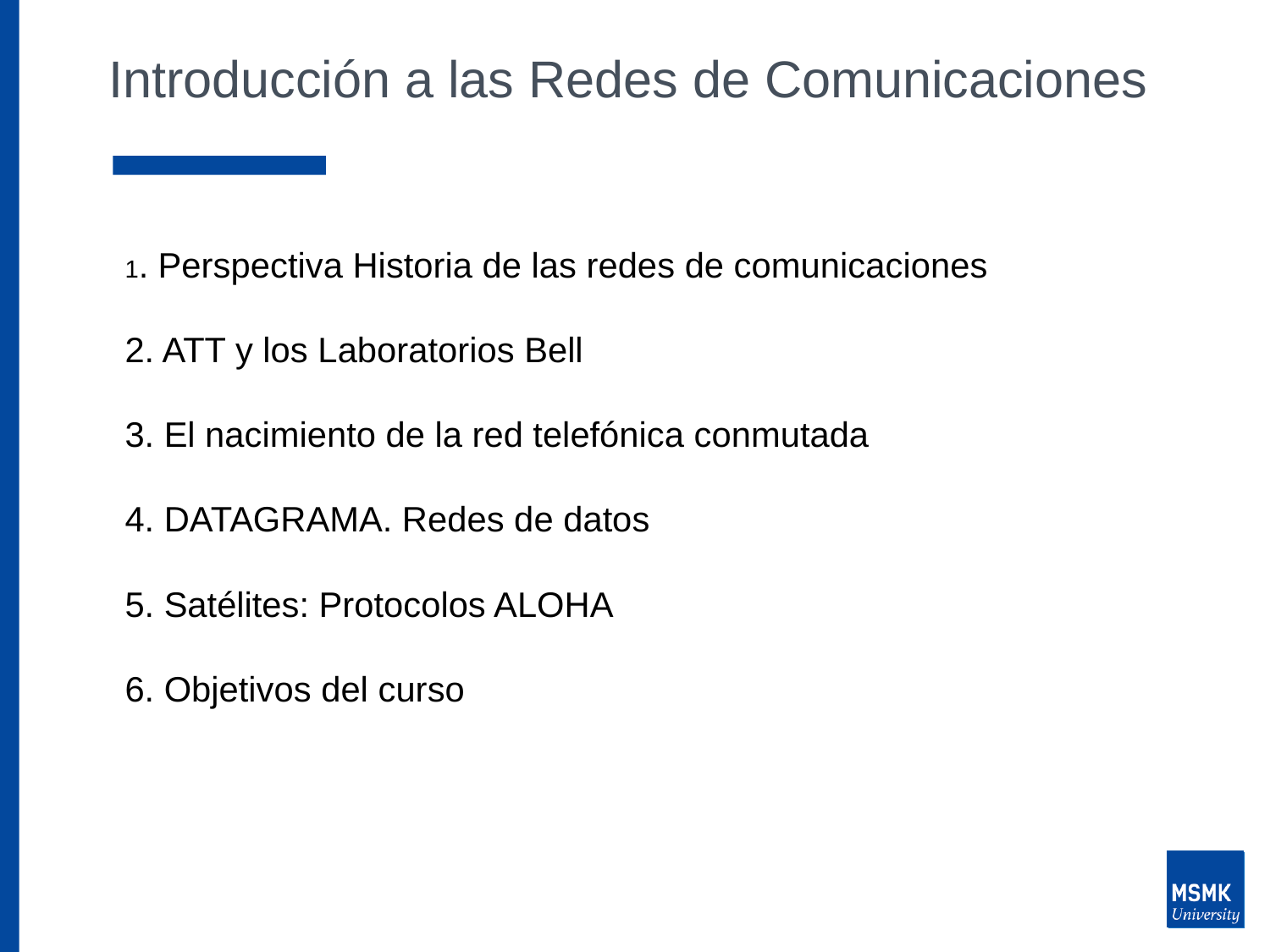

# Introducción a las Redes de Comunicaciones
1. Perspectiva Historia de las redes de comunicaciones

2. ATT y los Laboratorios Bell

3. El nacimiento de la red telefónica conmutada

4. DATAGRAMA. Redes de datos

5. Satélites: Protocolos ALOHA

6. Objetivos del curso